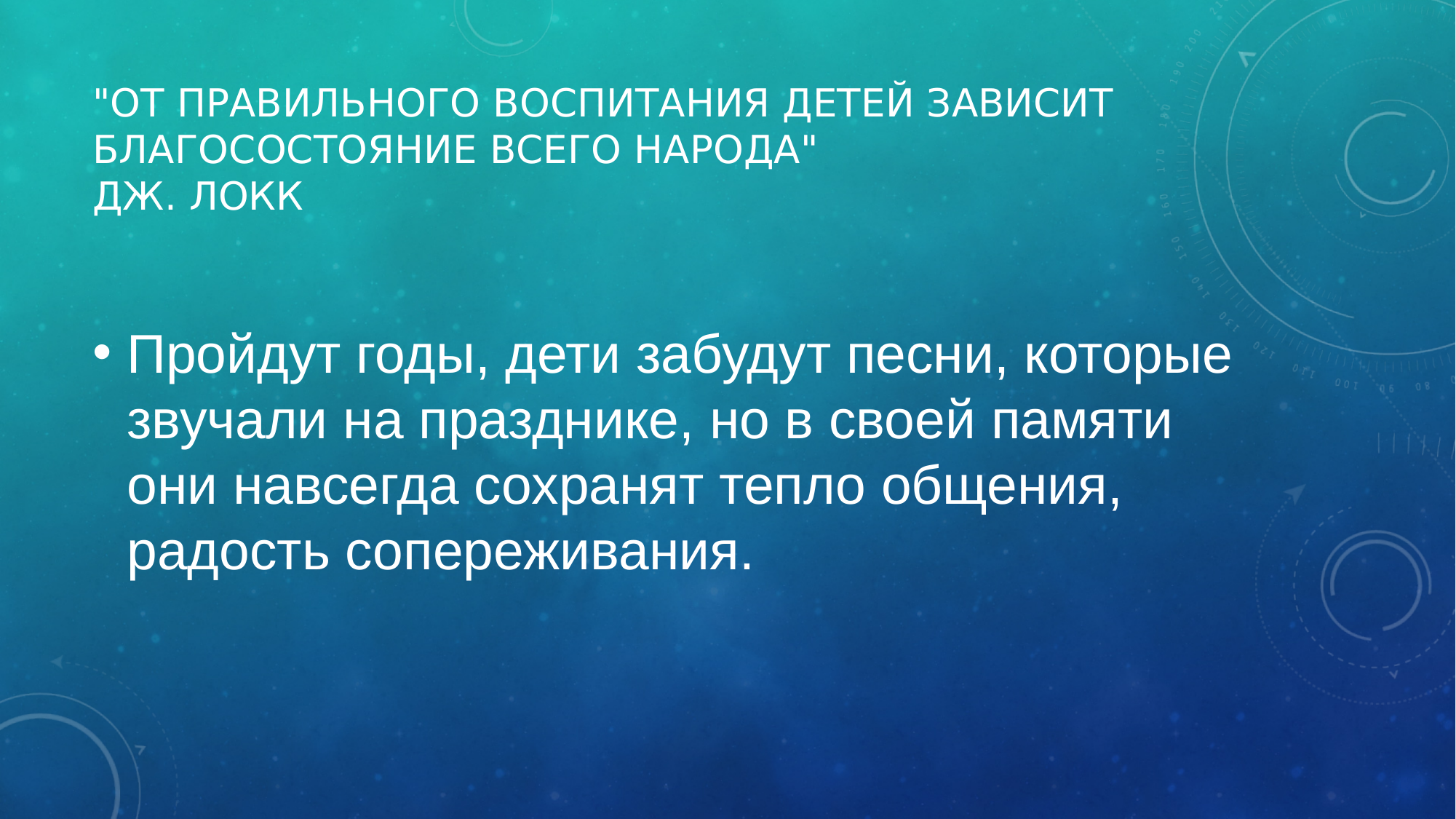

# "От правильного воспитания детей зависит благосостояние всего народа" Дж. Локк
Пройдут годы, дети забудут песни, которые звучали на празднике, но в своей памяти они навсегда сохранят тепло общения, радость сопереживания.